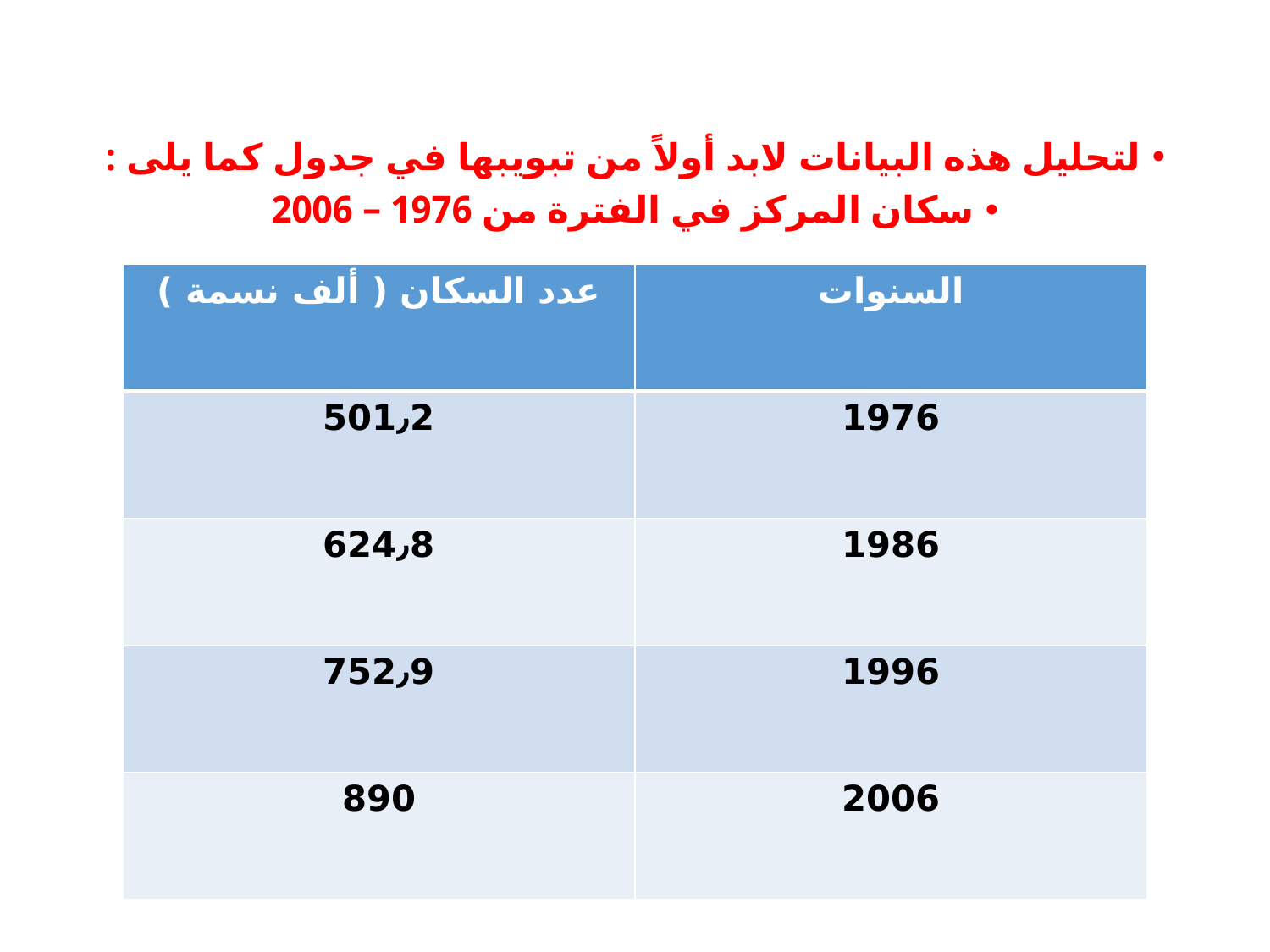

لتحليل هذه البيانات لابد أولاً من تبويبها في جدول كما يلى :
سكان المركز في الفترة من 1976 – 2006
| عدد السكان ( ألف نسمة ) | السنوات |
| --- | --- |
| 501٫2 | 1976 |
| 624٫8 | 1986 |
| 752٫9 | 1996 |
| 890 | 2006 |